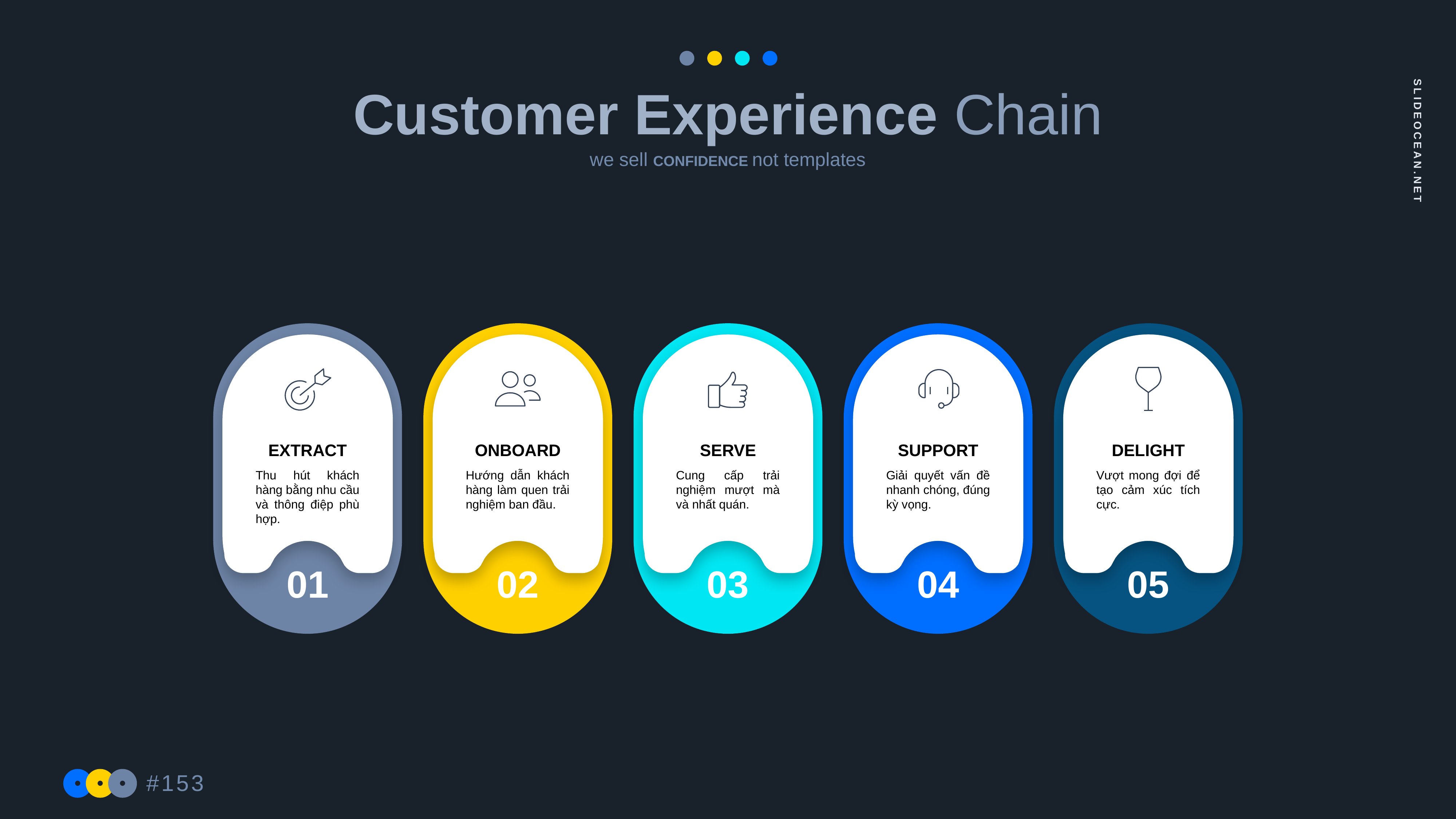

Customer Experience Chain
we sell CONFIDENCE not templates

EXTRACT
Thu hút khách hàng bằng nhu cầu và thông điệp phù hợp.
ONBOARD
Hướng dẫn khách hàng làm quen trải nghiệm ban đầu.
SERVE
Cung cấp trải nghiệm mượt mà và nhất quán.
SUPPORT
Giải quyết vấn đề nhanh chóng, đúng kỳ vọng.
DELIGHT
Vượt mong đợi để tạo cảm xúc tích cực.
01
02
03
04
05
#153